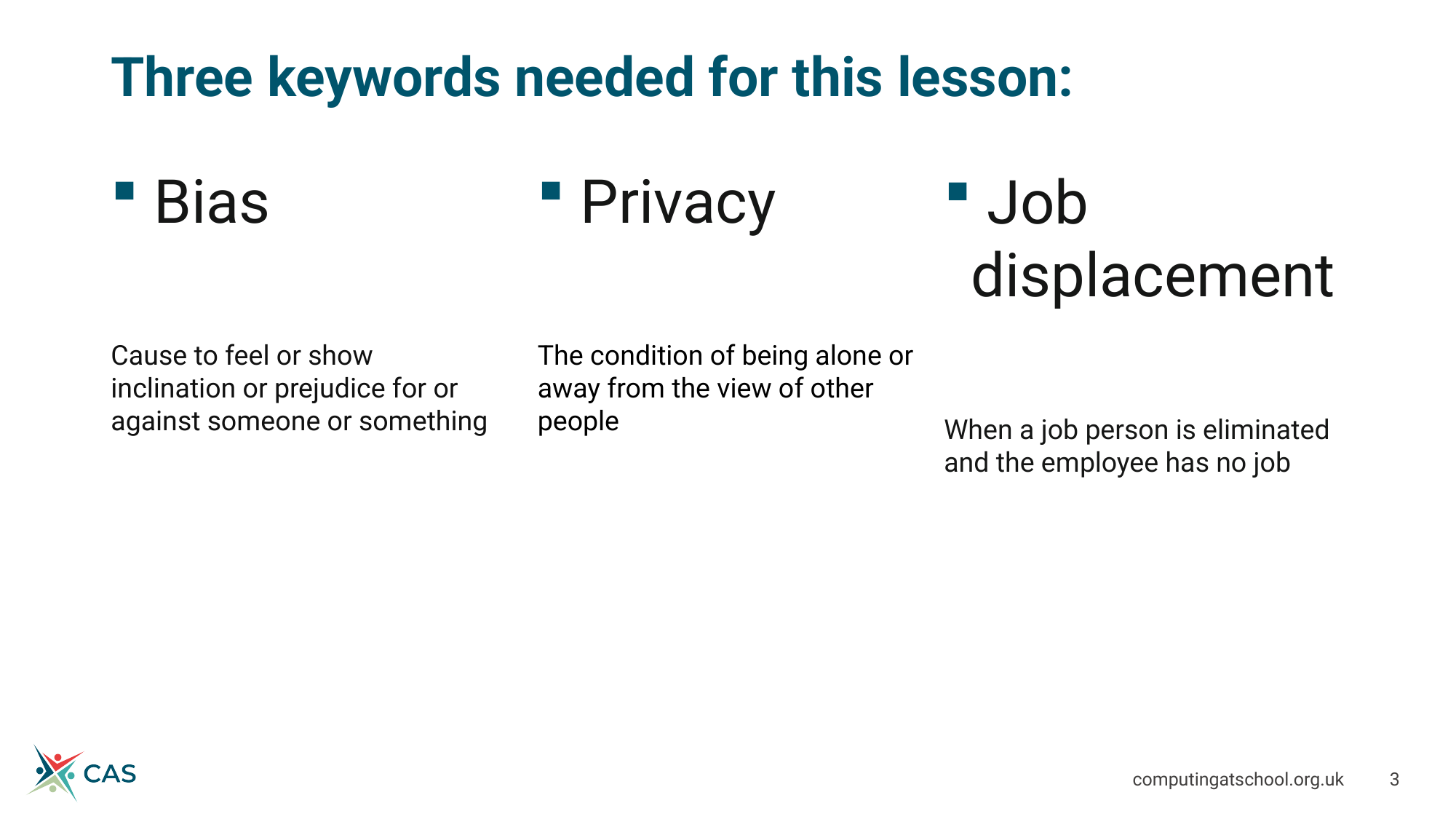

# Three keywords needed for this lesson:
 Privacy

The condition of being alone or away from the view of other people
 Bias

Cause to feel or show inclination or prejudice for or against someone or something
 Job displacement

When a job person is eliminated and the employee has no job
computingatschool.org.uk
3